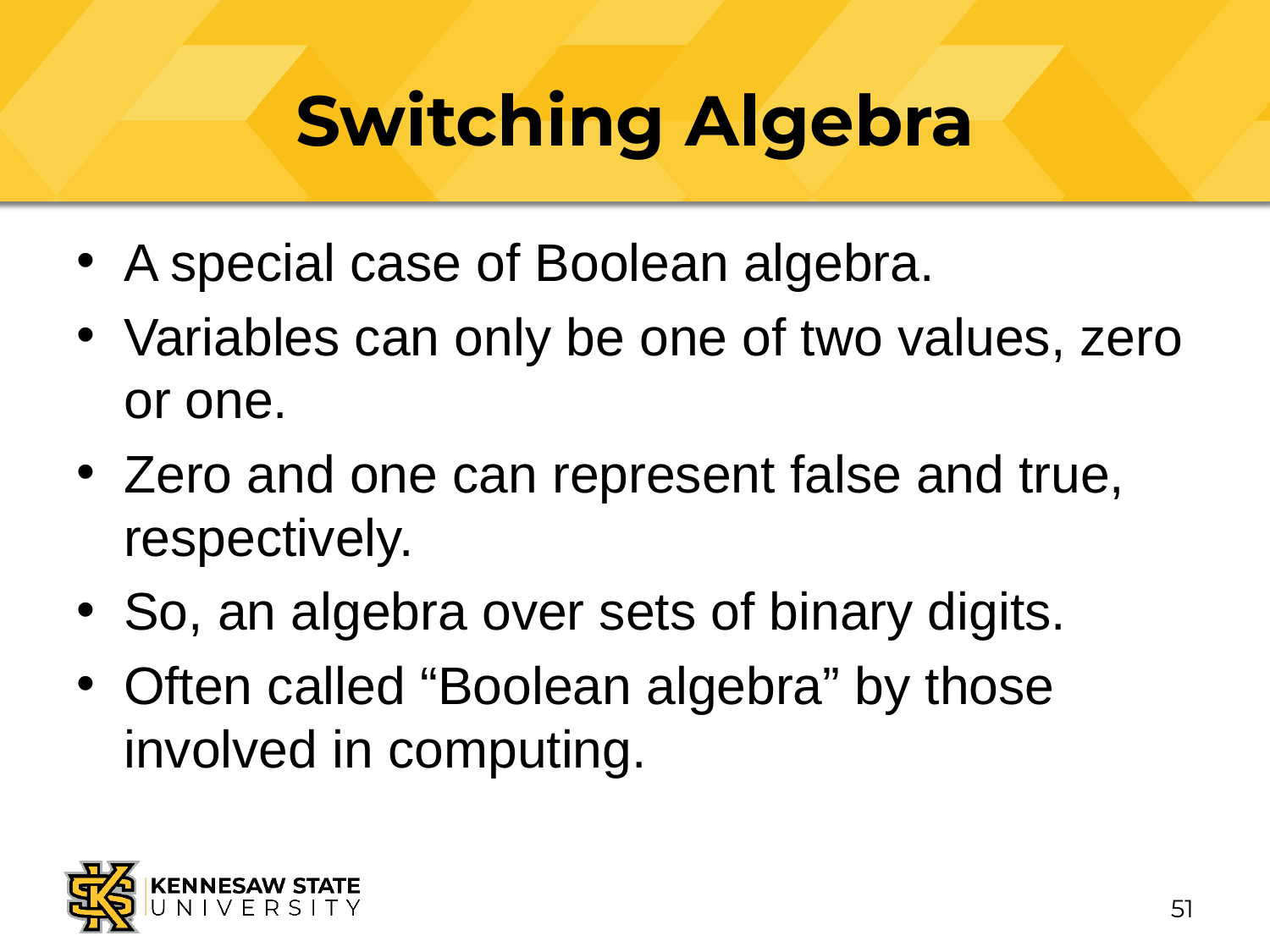

# Switching Algebra
A special case of Boolean algebra.
Variables can only be one of two values, zero or one.
Zero and one can represent false and true, respectively.
So, an algebra over sets of binary digits.
Often called “Boolean algebra” by those involved in computing.
51